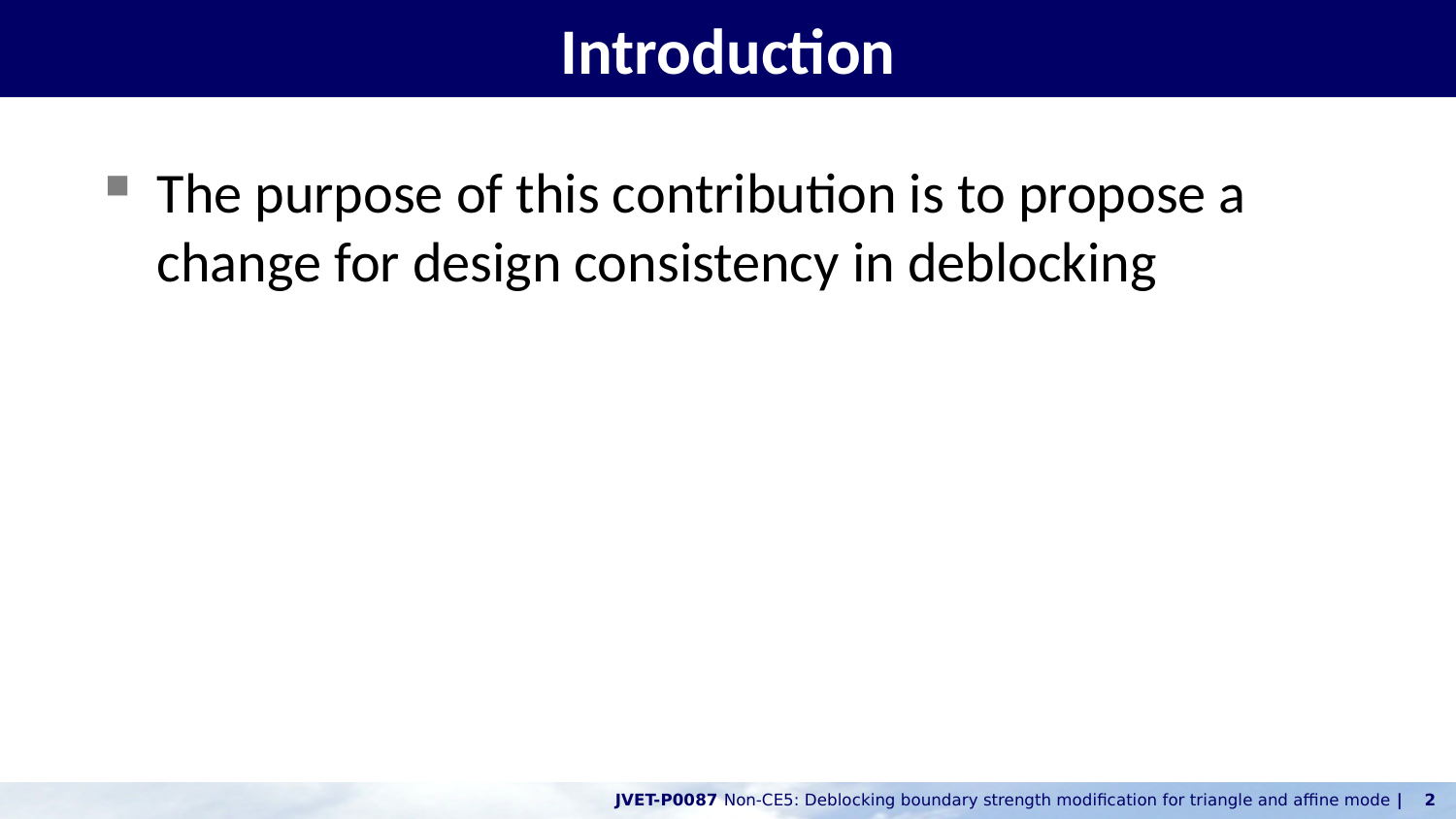

# Introduction
The purpose of this contribution is to propose a change for design consistency in deblocking